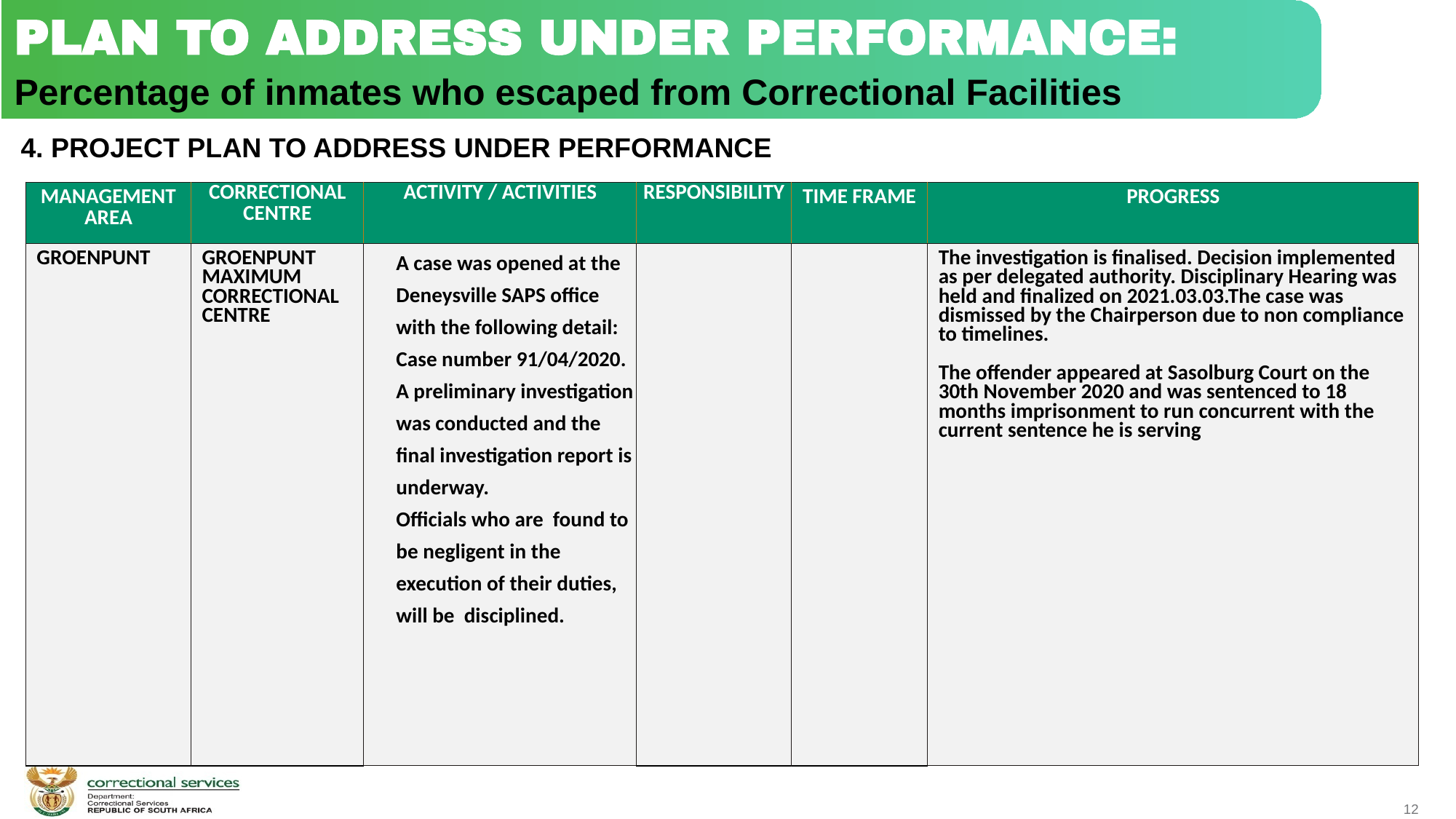

PLAN TO ADDRESS UNDER PERFORMANCE:
Percentage of inmates who escaped from Correctional Facilities

     4. PROJECT PLAN TO ADDRESS UNDER PERFORMANCE
| MANAGEMENT AREA | CORRECTIONAL CENTRE | ACTIVITY / ACTIVITIES | RESPONSIBILITY | TIME FRAME | PROGRESS |
| --- | --- | --- | --- | --- | --- |
| GROENPUNT | GROENPUNT MAXIMUM CORRECTIONAL CENTRE | A case was opened at the Deneysville SAPS office with the following detail: Case number 91/04/2020. A preliminary investigation was conducted and the final investigation report is underway. Officials who are found to be negligent in the execution of their duties, will be disciplined. |  |  | The investigation is finalised. Decision implemented as per delegated authority. Disciplinary Hearing was held and finalized on 2021.03.03.The case was dismissed by the Chairperson due to non compliance to timelines. The offender appeared at Sasolburg Court on the 30th November 2020 and was sentenced to 18 months imprisonment to run concurrent with the current sentence he is serving |